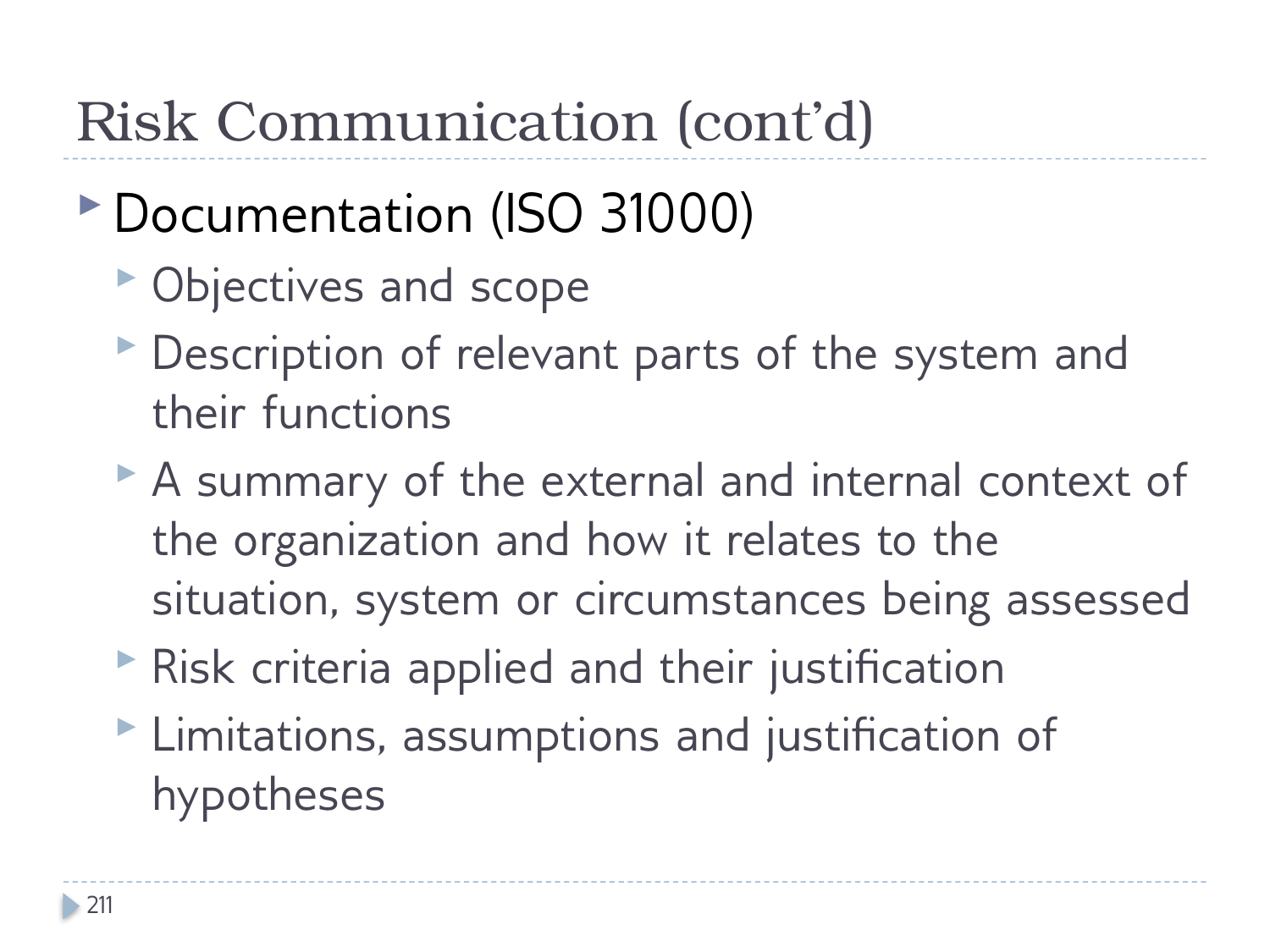

# Risk Communication (cont’d)
Documentation (ISO 31000)
Objectives and scope
Description of relevant parts of the system and their functions
A summary of the external and internal context of the organization and how it relates to the situation, system or circumstances being assessed
Risk criteria applied and their justification
Limitations, assumptions and justification of hypotheses
211